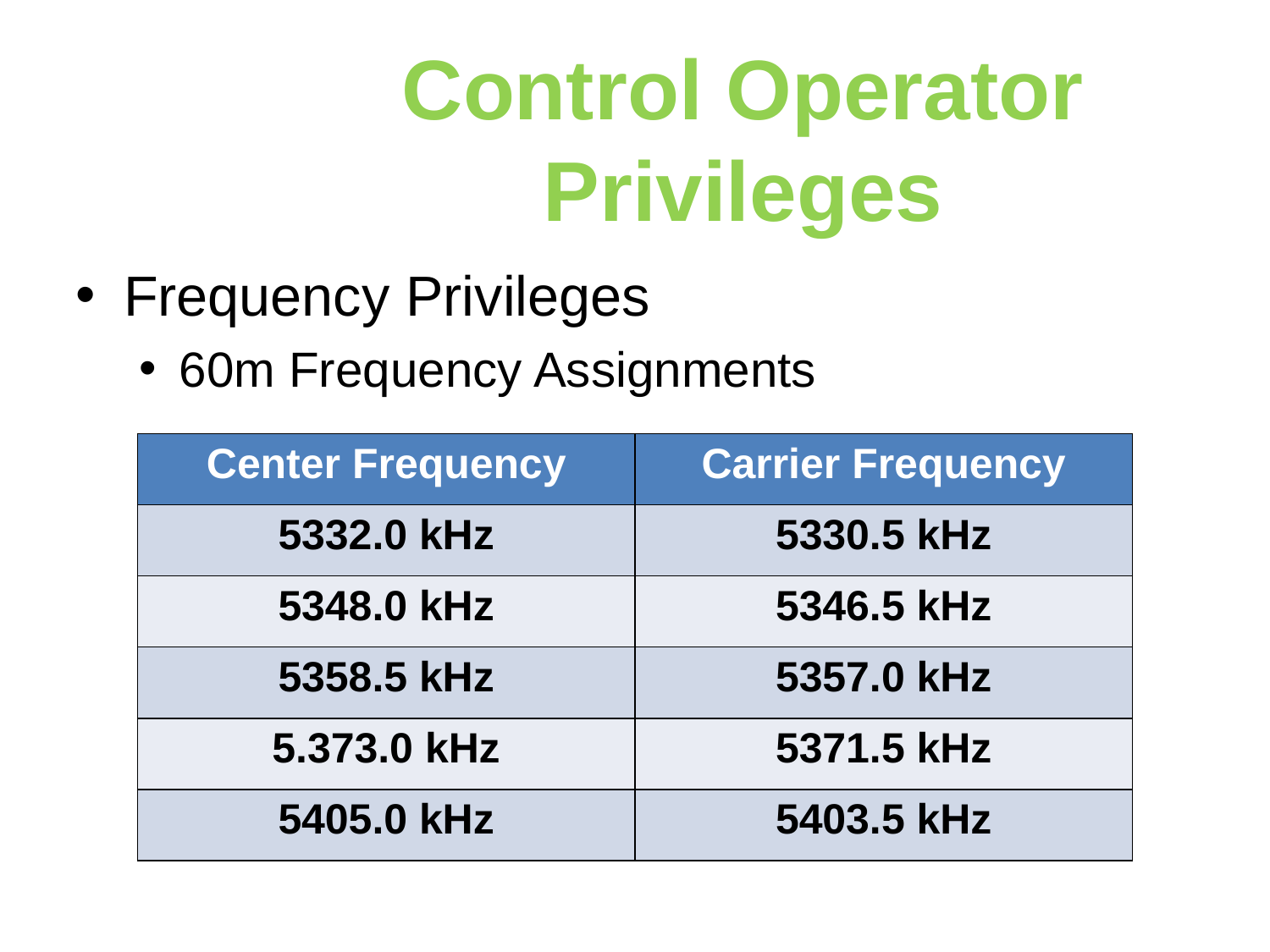

Control Operator Privileges
Frequency Privileges
60m Frequency Assignments
| Center Frequency | Carrier Frequency |
| --- | --- |
| 5332.0 kHz | 5330.5 kHz |
| 5348.0 kHz | 5346.5 kHz |
| 5358.5 kHz | 5357.0 kHz |
| 5.373.0 kHz | 5371.5 kHz |
| 5405.0 kHz | 5403.5 kHz |